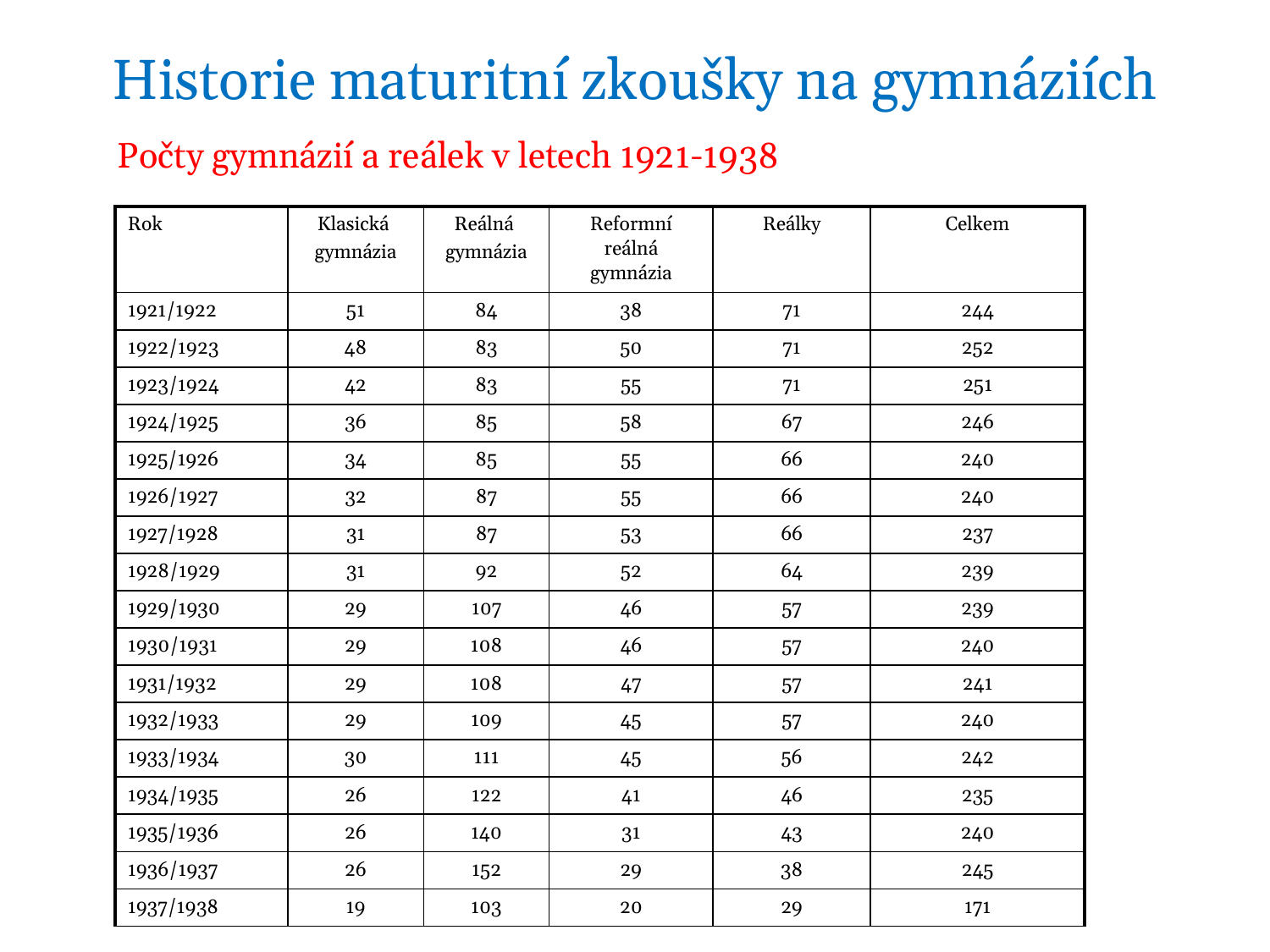

# Historie maturitní zkoušky na gymnáziích
Počty gymnázií a reálek v letech 1921-1938
| Rok | Klasická gymnázia | Reálná gymnázia | Reformní reálná gymnázia | Reálky | Celkem |
| --- | --- | --- | --- | --- | --- |
| 1921/1922 | 51 | 84 | 38 | 71 | 244 |
| 1922/1923 | 48 | 83 | 50 | 71 | 252 |
| 1923/1924 | 42 | 83 | 55 | 71 | 251 |
| 1924/1925 | 36 | 85 | 58 | 67 | 246 |
| 1925/1926 | 34 | 85 | 55 | 66 | 240 |
| 1926/1927 | 32 | 87 | 55 | 66 | 240 |
| 1927/1928 | 31 | 87 | 53 | 66 | 237 |
| 1928/1929 | 31 | 92 | 52 | 64 | 239 |
| 1929/1930 | 29 | 107 | 46 | 57 | 239 |
| 1930/1931 | 29 | 108 | 46 | 57 | 240 |
| 1931/1932 | 29 | 108 | 47 | 57 | 241 |
| 1932/1933 | 29 | 109 | 45 | 57 | 240 |
| 1933/1934 | 30 | 111 | 45 | 56 | 242 |
| 1934/1935 | 26 | 122 | 41 | 46 | 235 |
| 1935/1936 | 26 | 140 | 31 | 43 | 240 |
| 1936/1937 | 26 | 152 | 29 | 38 | 245 |
| 1937/1938 | 19 | 103 | 20 | 29 | 171 |